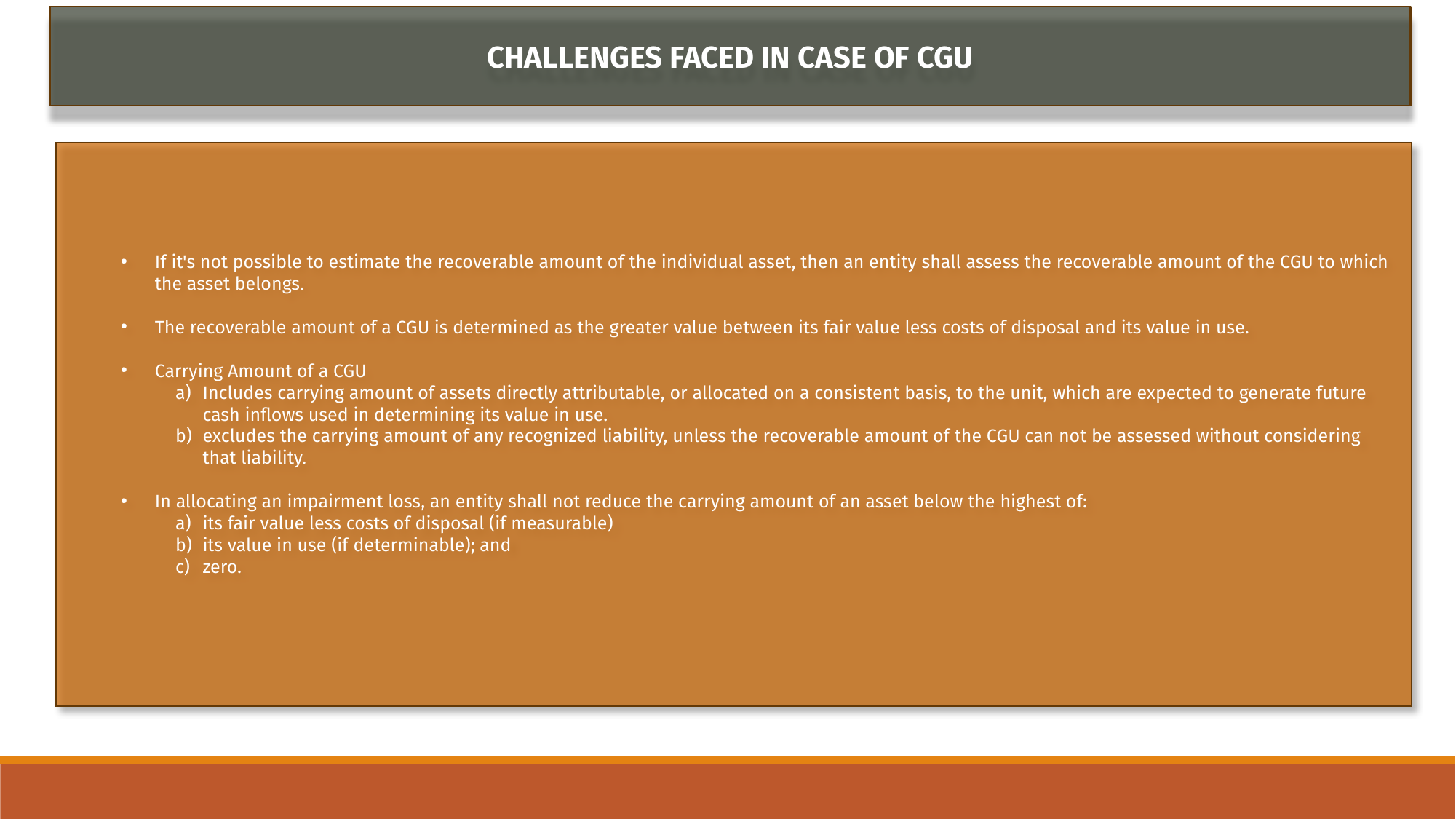

CHALLENGES FACED IN CASE OF CGU

If it's not possible to estimate the recoverable amount of the individual asset, then an entity shall assess the recoverable amount of the CGU to which the asset belongs.

The recoverable amount of a CGU is determined as the greater value between its fair value less costs of disposal and its value in use.

Carrying Amount of a CGU
Includes carrying amount of assets directly attributable, or allocated on a consistent basis, to the unit, which are expected to generate future cash inflows used in determining its value in use.
excludes the carrying amount of any recognized liability, unless the recoverable amount of the CGU can not be assessed without considering that liability.

In allocating an impairment loss, an entity shall not reduce the carrying amount of an asset below the highest of:
its fair value less costs of disposal (if measurable)
its value in use (if determinable); and
zero.